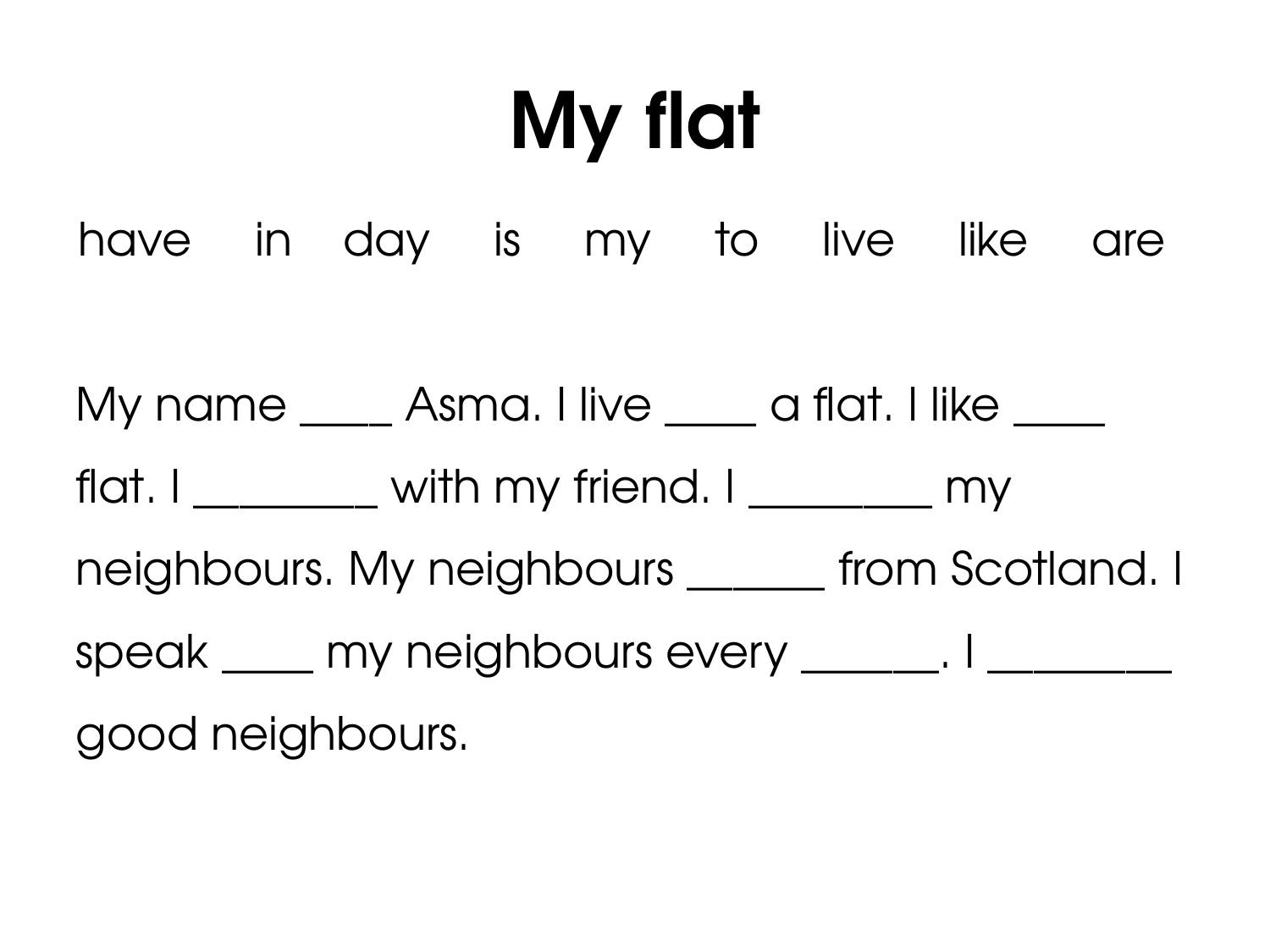

# My flat
have     in    day     is     my     to     live     like     are

My name ____ Asma. I live ____ a flat. I like ____ flat. I ________ with my friend. I ________ my neighbours. My neighbours ______ from Scotland. I speak ____ my neighbours every ______. I ________ good neighbours.